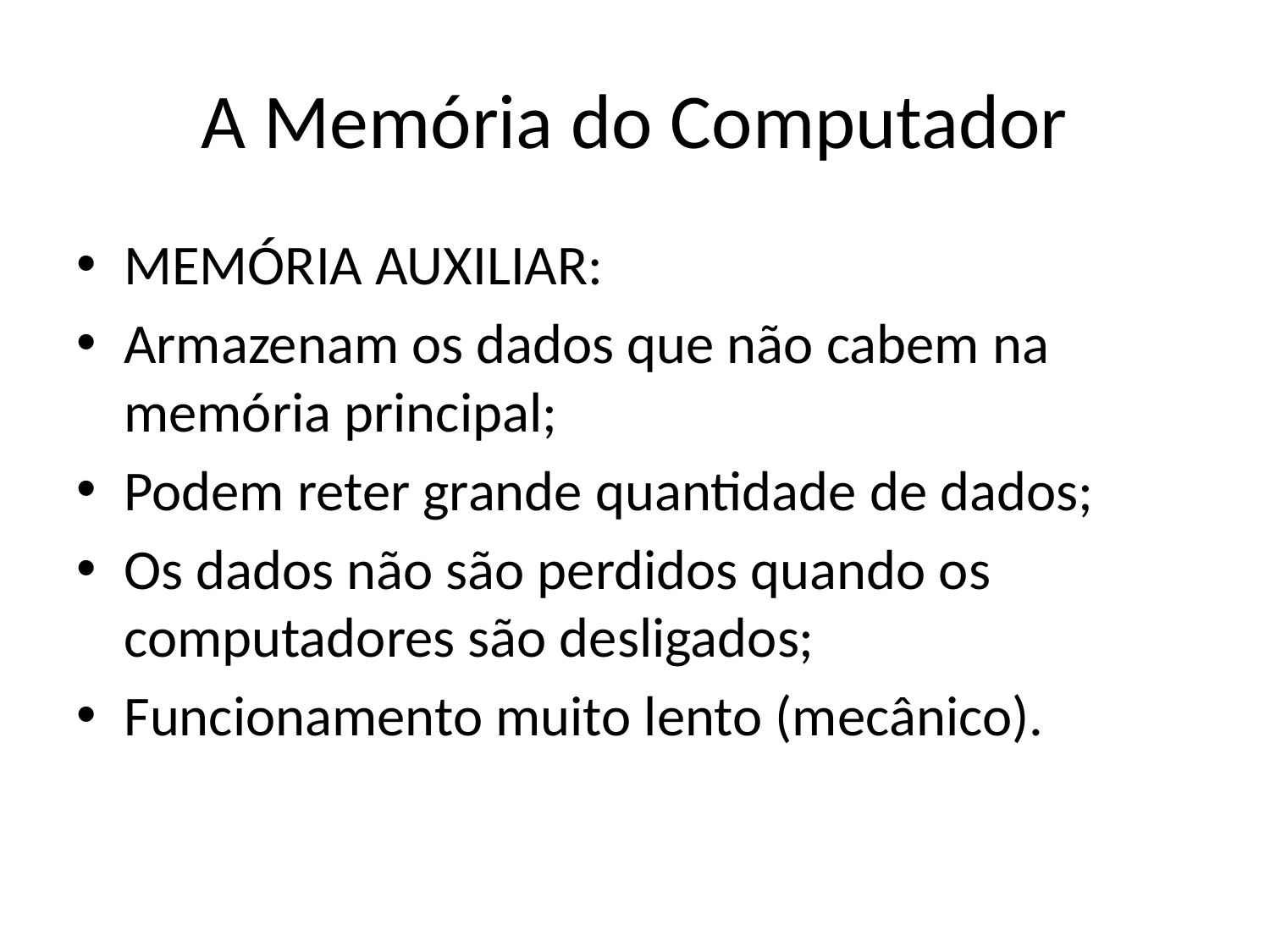

# A Memória do Computador
MEMÓRIA AUXILIAR:
Armazenam os dados que não cabem na memória principal;
Podem reter grande quantidade de dados;
Os dados não são perdidos quando os computadores são desligados;
Funcionamento muito lento (mecânico).